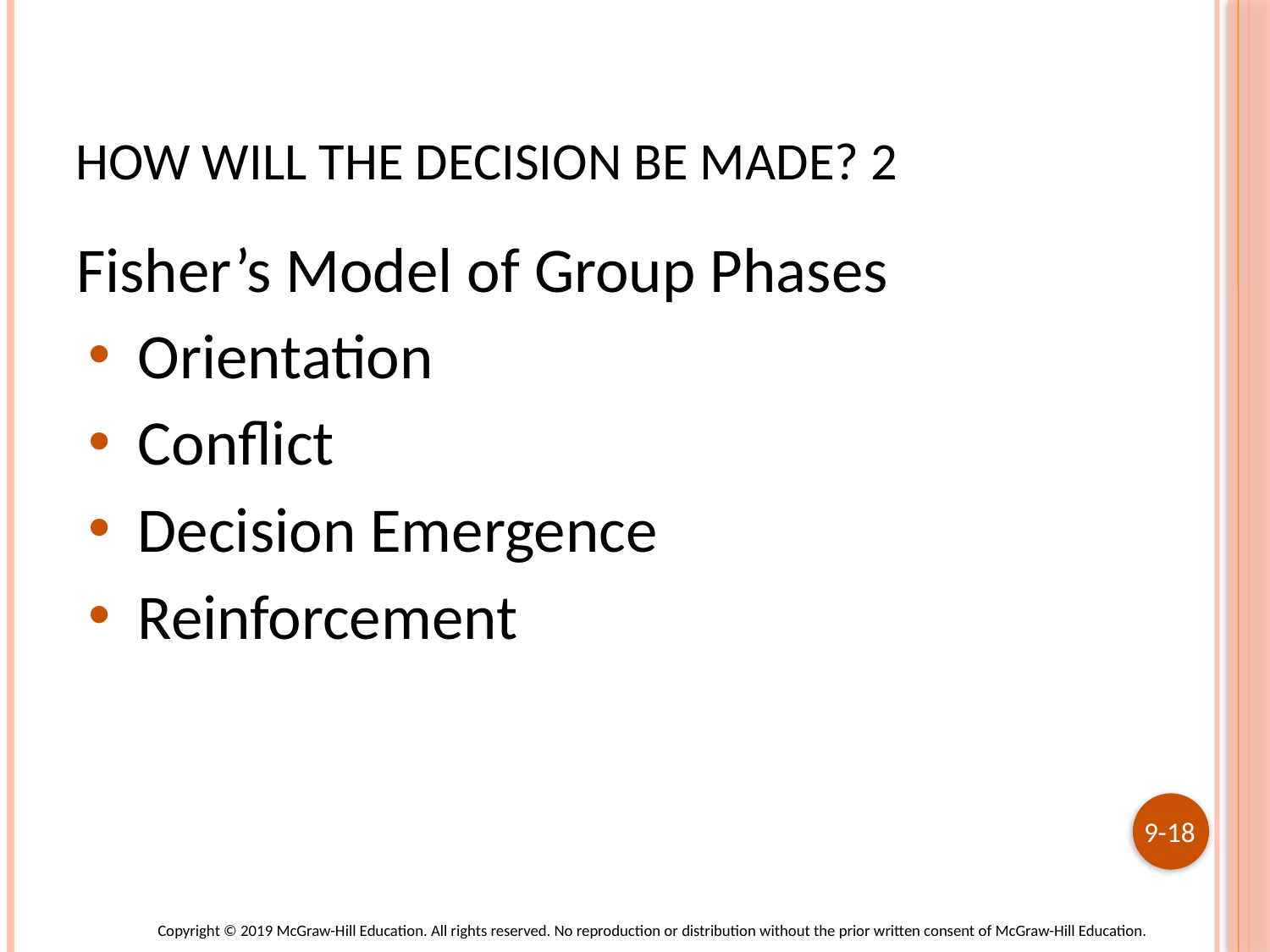

# How Will the Decision be Made? 2
Fisher’s Model of Group Phases
Orientation
Conflict
Decision Emergence
Reinforcement